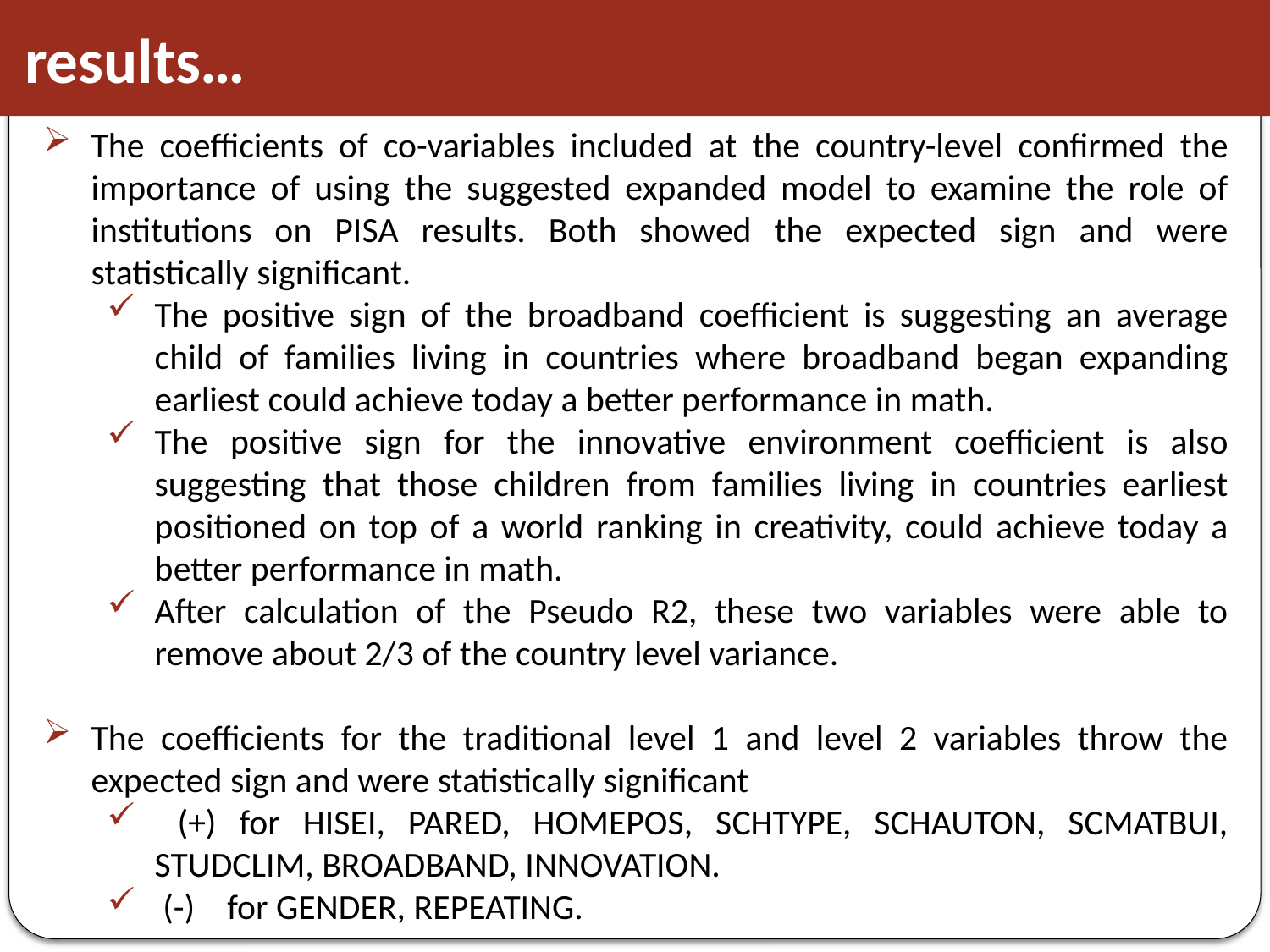

results…
The coefficients of co-variables included at the country-level confirmed the importance of using the suggested expanded model to examine the role of institutions on PISA results. Both showed the expected sign and were statistically significant.
The positive sign of the broadband coefficient is suggesting an average child of families living in countries where broadband began expanding earliest could achieve today a better performance in math.
The positive sign for the innovative environment coefficient is also suggesting that those children from families living in countries earliest positioned on top of a world ranking in creativity, could achieve today a better performance in math.
After calculation of the Pseudo R2, these two variables were able to remove about 2/3 of the country level variance.

The coefficients for the traditional level 1 and level 2 variables throw the expected sign and were statistically significant
 (+) for HISEI, PARED, HOMEPOS, SCHTYPE, SCHAUTON, SCMATBUI, STUDCLIM, BROADBAND, INNOVATION.
 (-)    for GENDER, REPEATING.